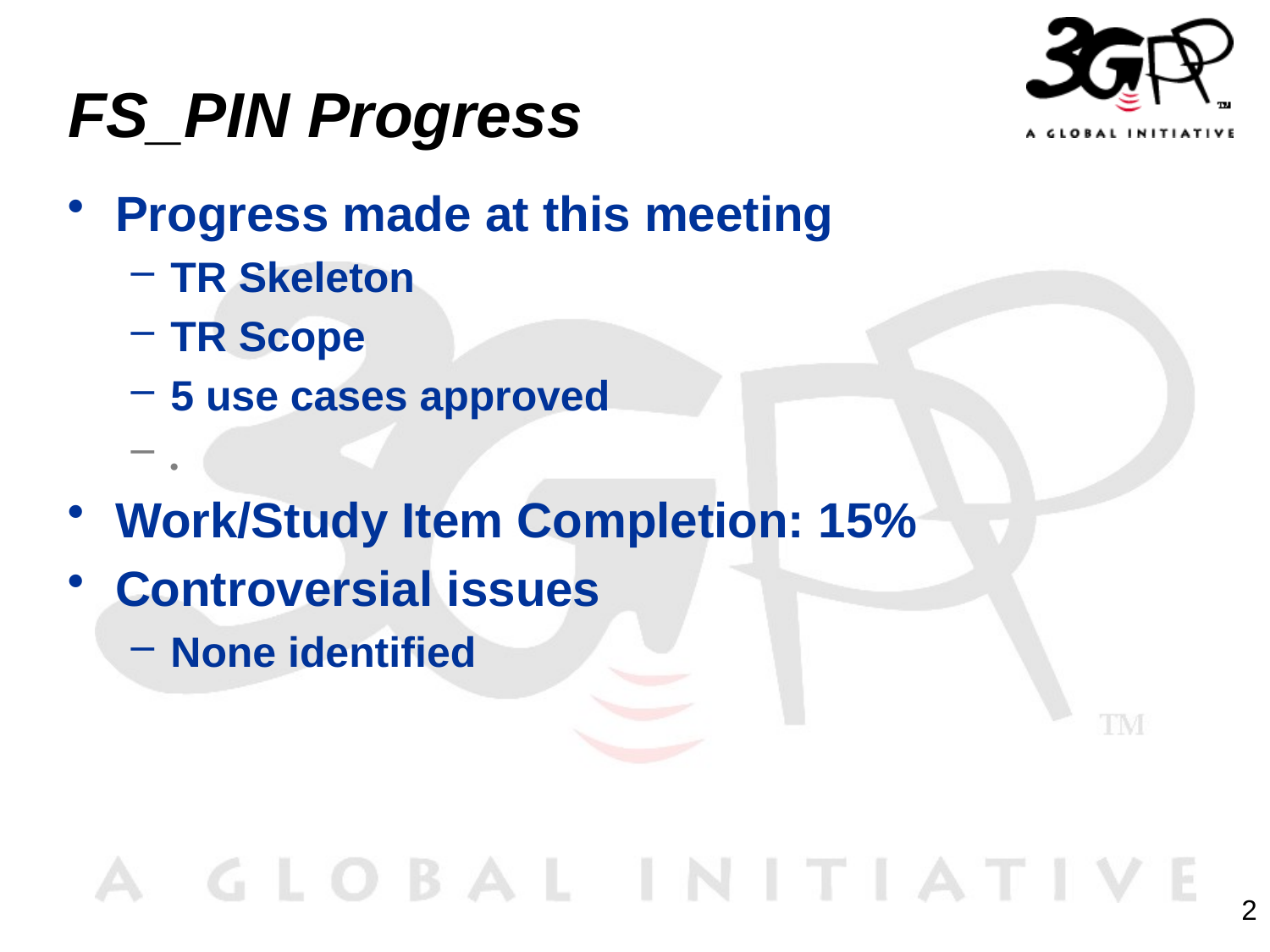

# FS_PIN Progress
Progress made at this meeting
TR Skeleton
TR Scope
5 use cases approved
.
Work/Study Item Completion: 15%
Controversial issues
None identified
2